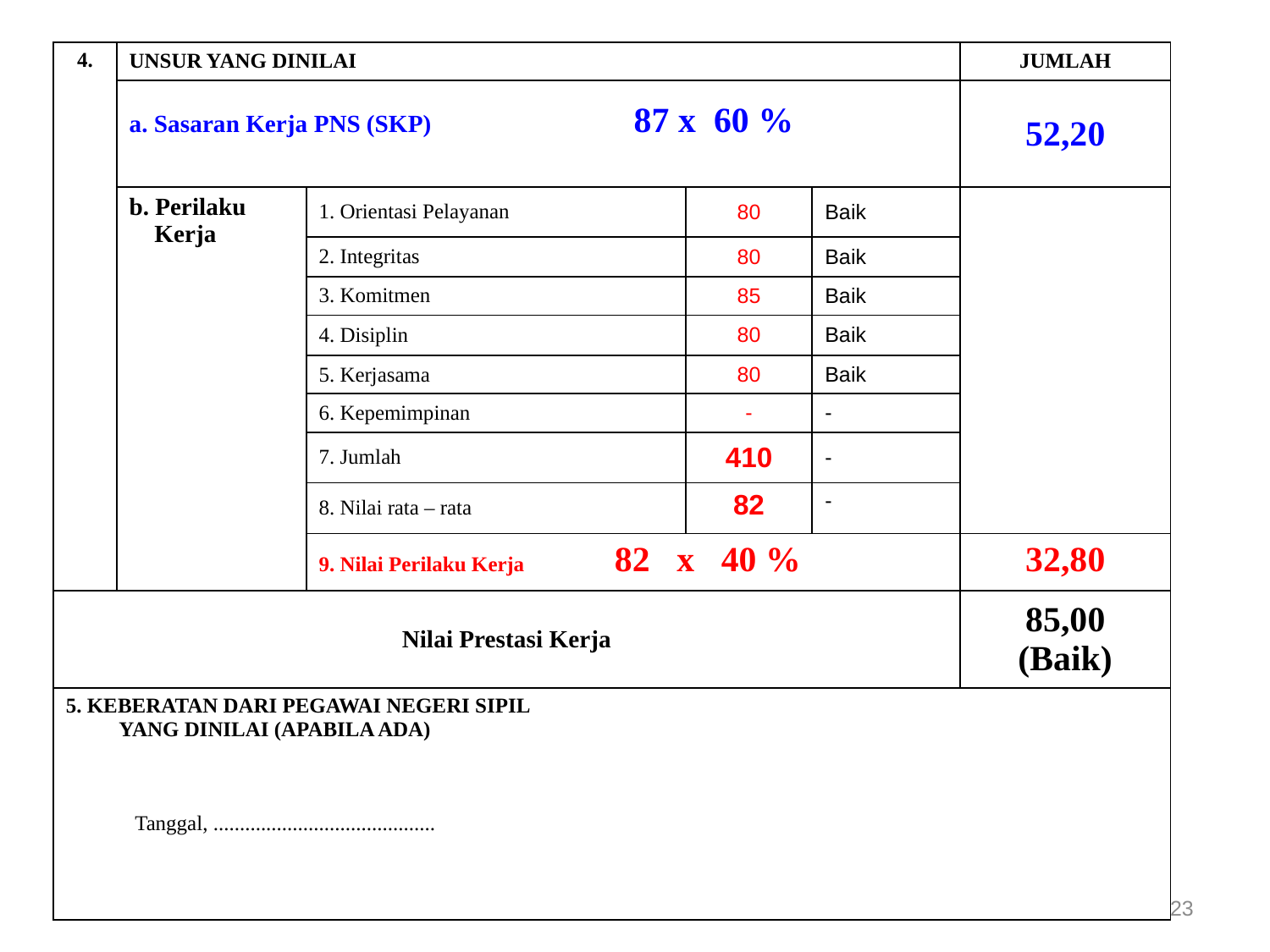

| 4. | UNSUR YANG DINILAI |  |  |  | JUMLAH |
| --- | --- | --- | --- | --- | --- |
|  | a. Sasaran Kerja PNS (SKP) 87 x 60 % |  |  |  | 52,20 |
|  | b. Perilaku Kerja | 1. Orientasi Pelayanan | 80 | Baik |  |
|  |  | 2. Integritas | 80 | Baik |  |
|  |  | 3. Komitmen | 85 | Baik |  |
|  |  | 4. Disiplin | 80 | Baik |  |
|  |  | 5. Kerjasama | 80 | Baik |  |
|  |  | 6. Kepemimpinan | - | - |  |
|  |  | 7. Jumlah | 410 | - |  |
|  |  | 8. Nilai rata – rata | 82 | - |  |
|  |  | 9. Nilai Perilaku Kerja 82 x 40 % |  |  | 32,80 |
| Nilai Prestasi Kerja |  |  |  |  | 85,00 (Baik) |
| 5. KEBERATAN DARI PEGAWAI NEGERI SIPIL YANG DINILAI (APABILA ADA) Tanggal, .......................................... |  |  |  |  |  |
23